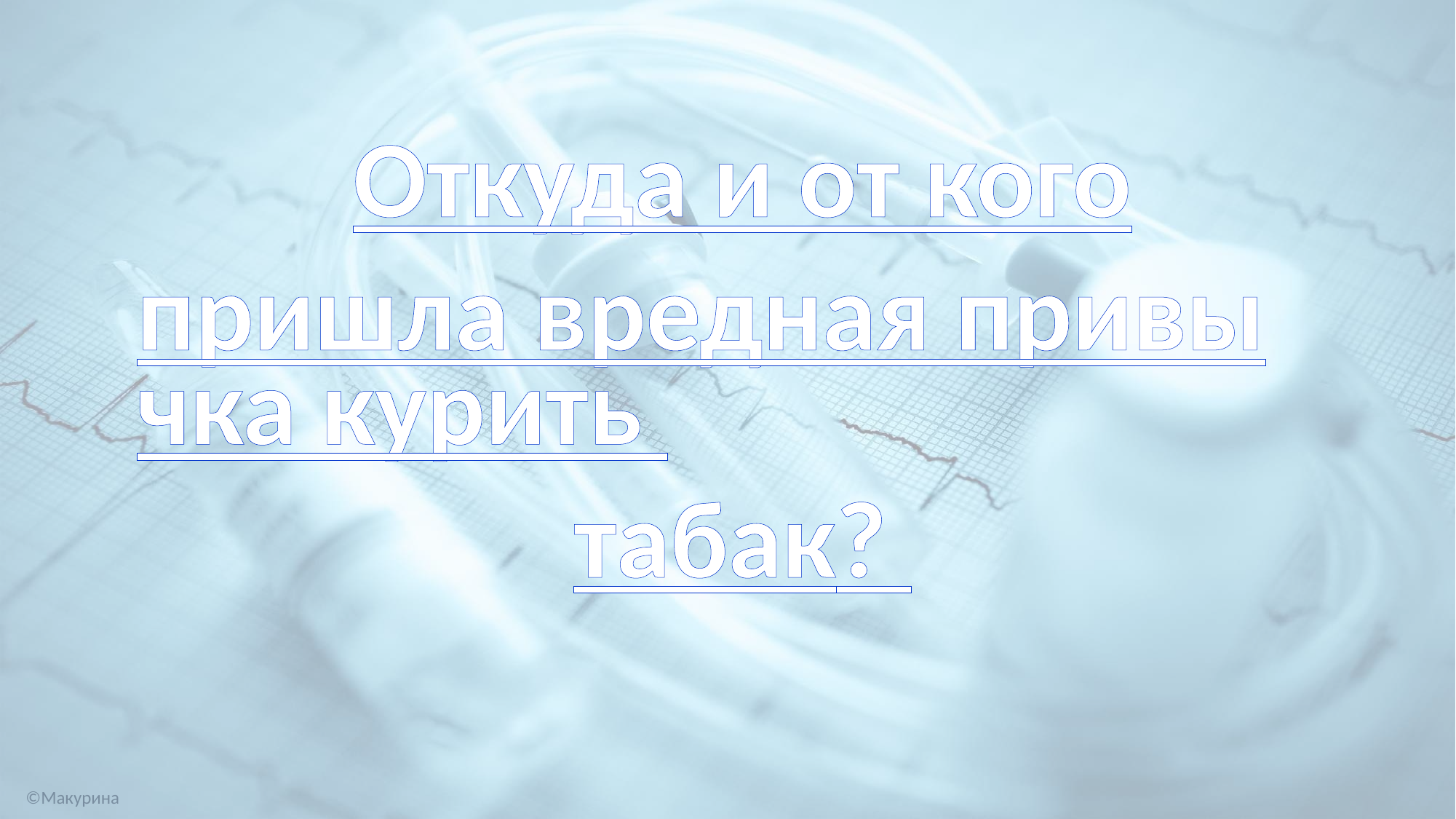

Откуда и от кого
пришла вредная привычка курить
табак?